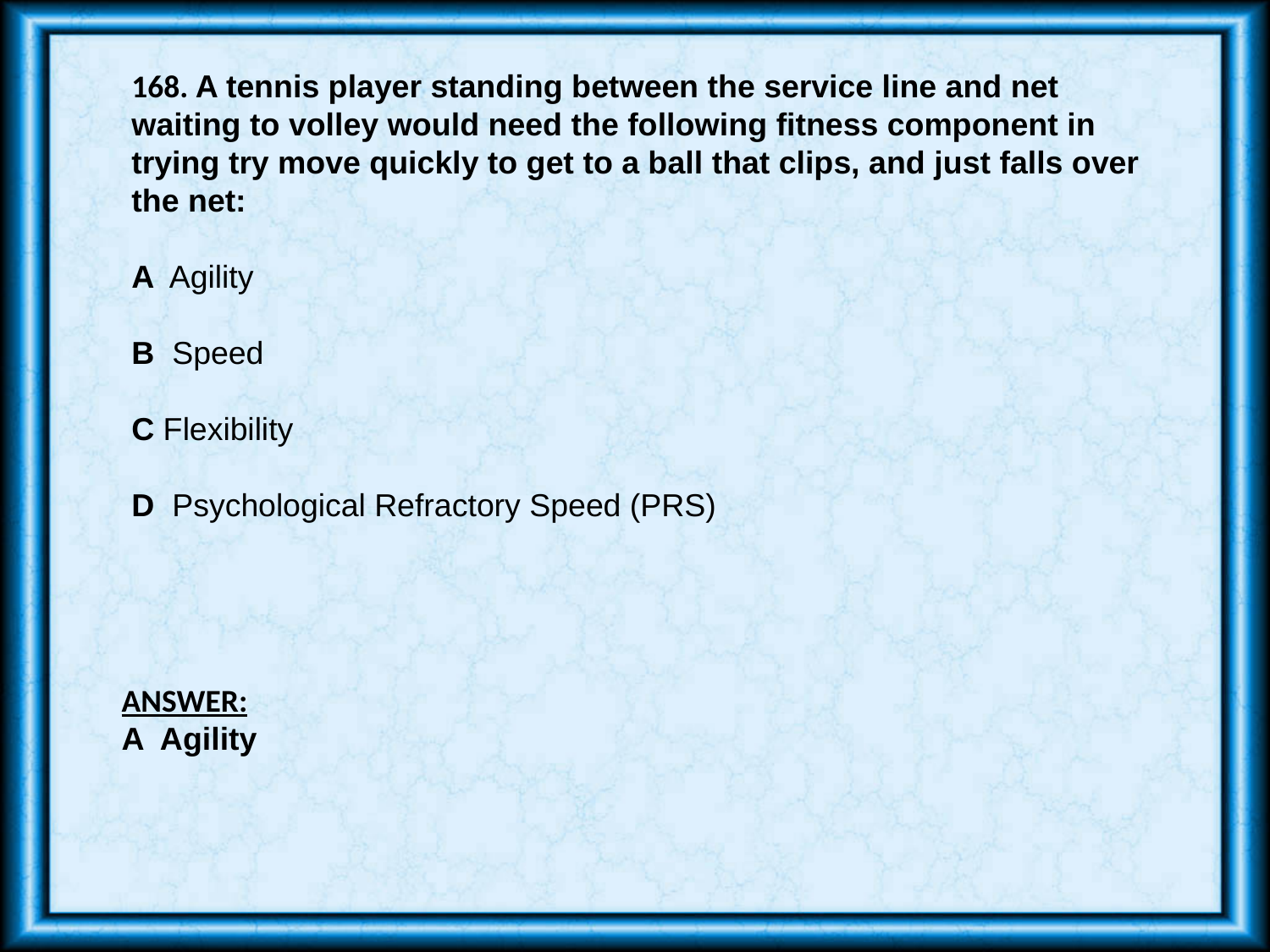

168. A tennis player standing between the service line and net waiting to volley would need the following fitness component in trying try move quickly to get to a ball that clips, and just falls over the net:

A  Agility

B  Speed

C Flexibility

D  Psychological Refractory Speed (PRS)

ANSWER:
A  Agility